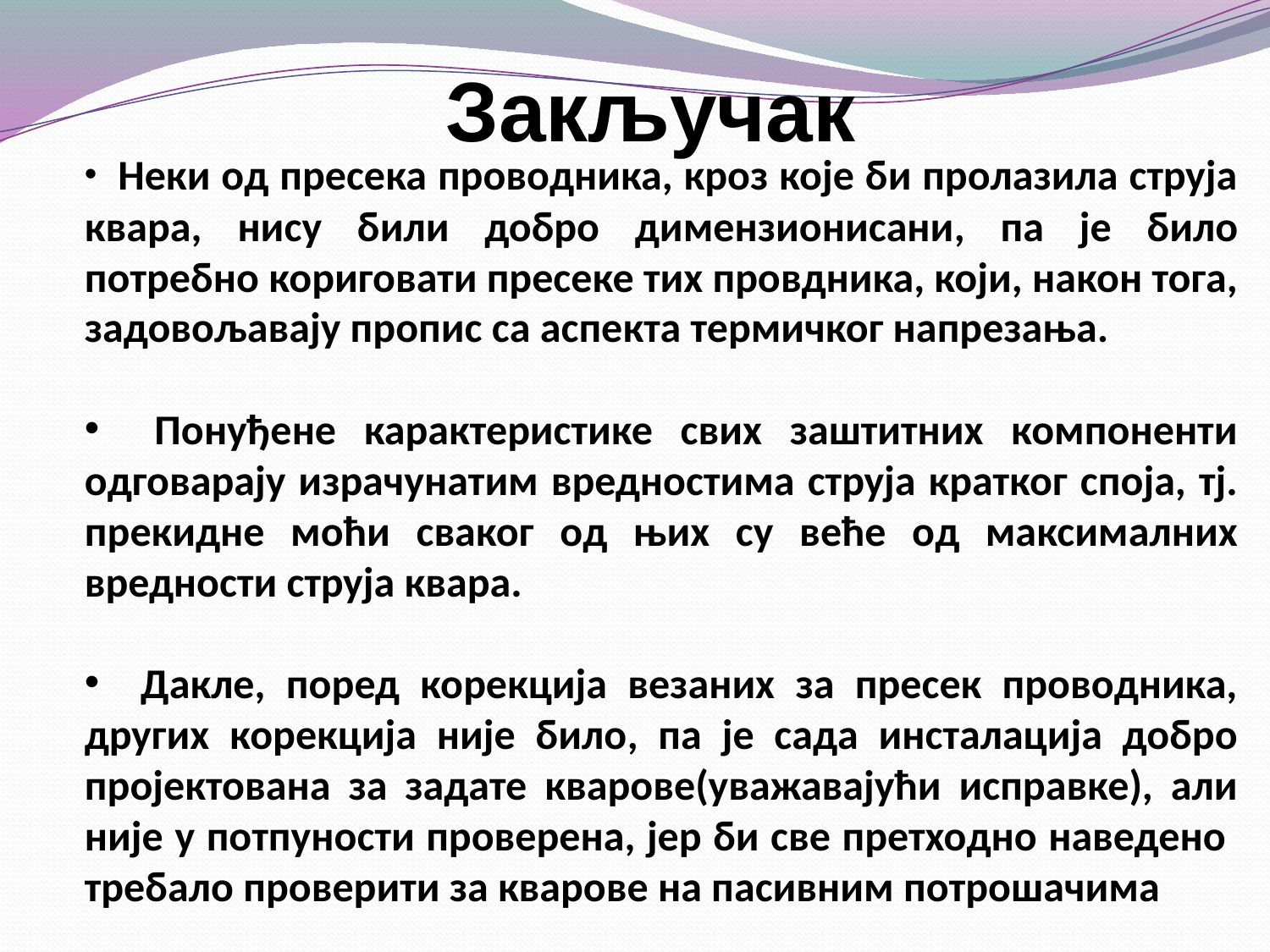

# Закључак

  Неки од пресека проводника, кроз које би пролазила струја квара, нису били добро димензионисани, па је било потребно кориговати пресеке тих провдника, који, након тога, задовољавају пропис са аспекта термичког напрезања.

  Понуђене карактеристике свих заштитних компоненти одговарају израчунатим вредностима струја кратког споја, тј. прекидне моћи сваког од њих су веће од максималних вредности струја квара.

  Дакле, поред корекција везаних за пресек проводника, других корекција није било, па је сада инсталација добро пројектована за задате кварове(уважавајући исправке), али није у потпуности проверена, јер би све претходно наведено  требало проверити за кварове на пасивним потрошачима